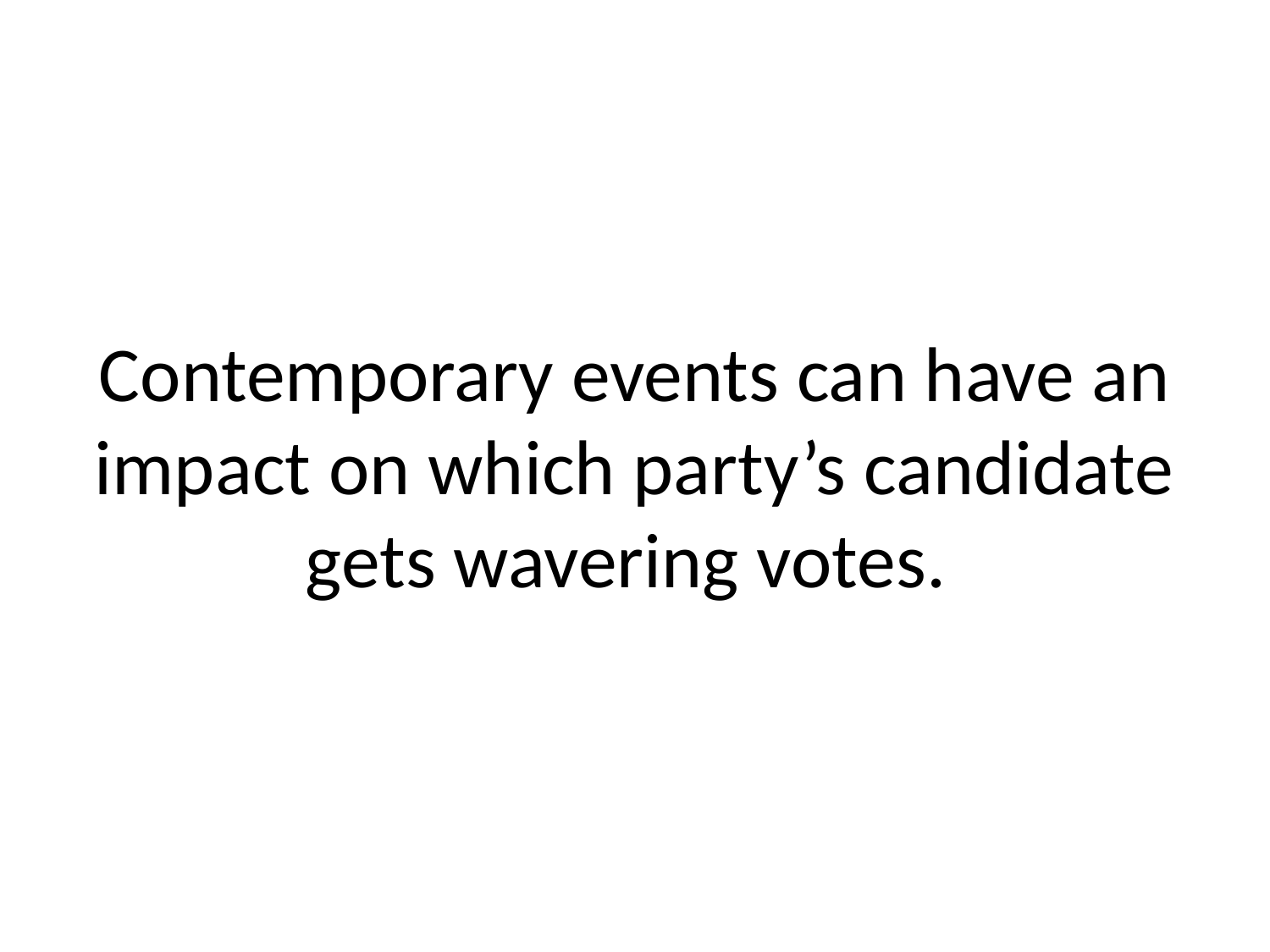

# Contemporary events can have an impact on which party’s candidate gets wavering votes.